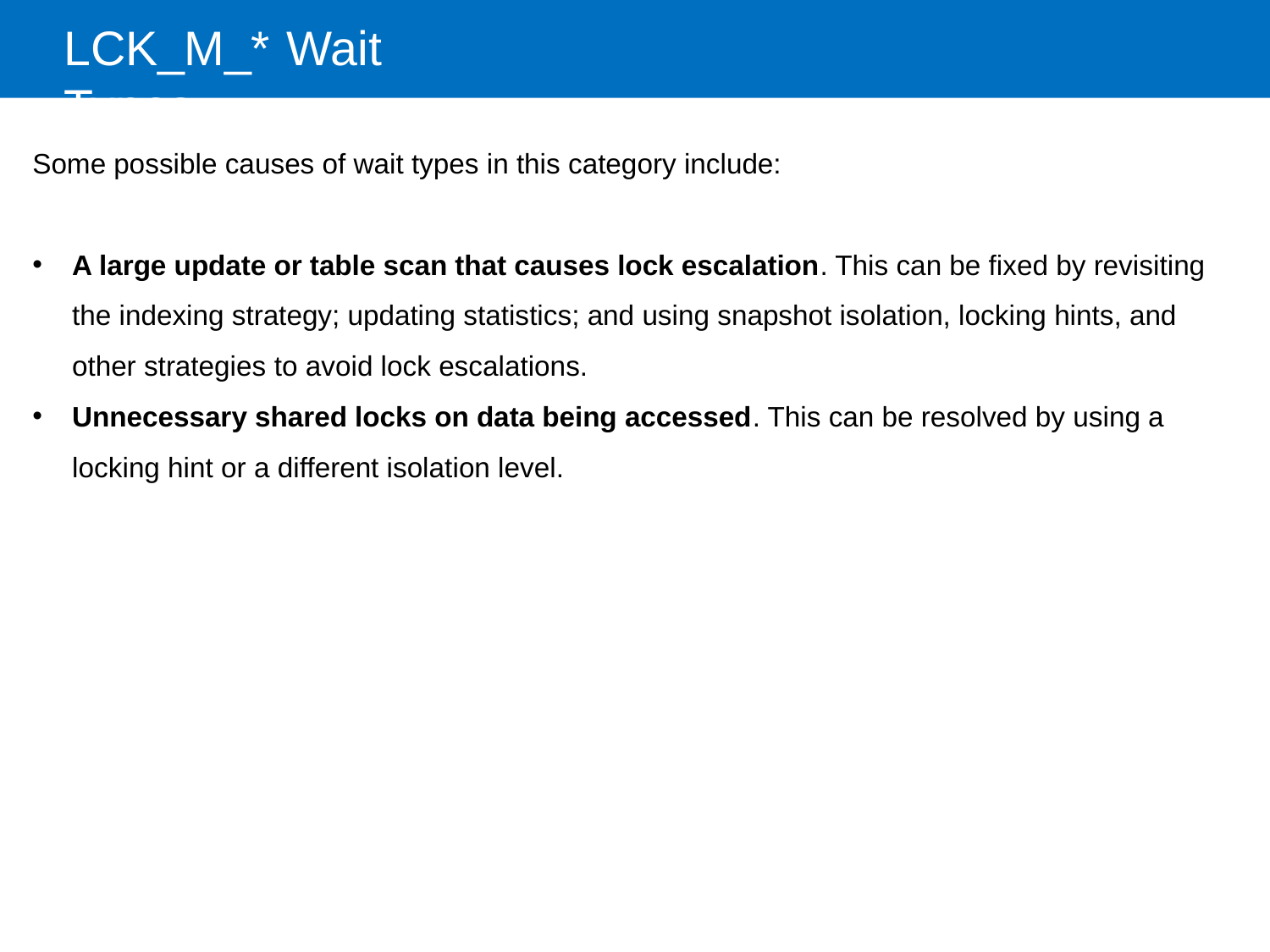

# LCK_M_* Wait Types
Some possible causes of wait types in this category include:

A large update or table scan that causes lock escalation. This can be fixed by revisiting the indexing strategy; updating statistics; and using snapshot isolation, locking hints, and other strategies to avoid lock escalations.
Unnecessary shared locks on data being accessed. This can be resolved by using a locking hint or a different isolation level.